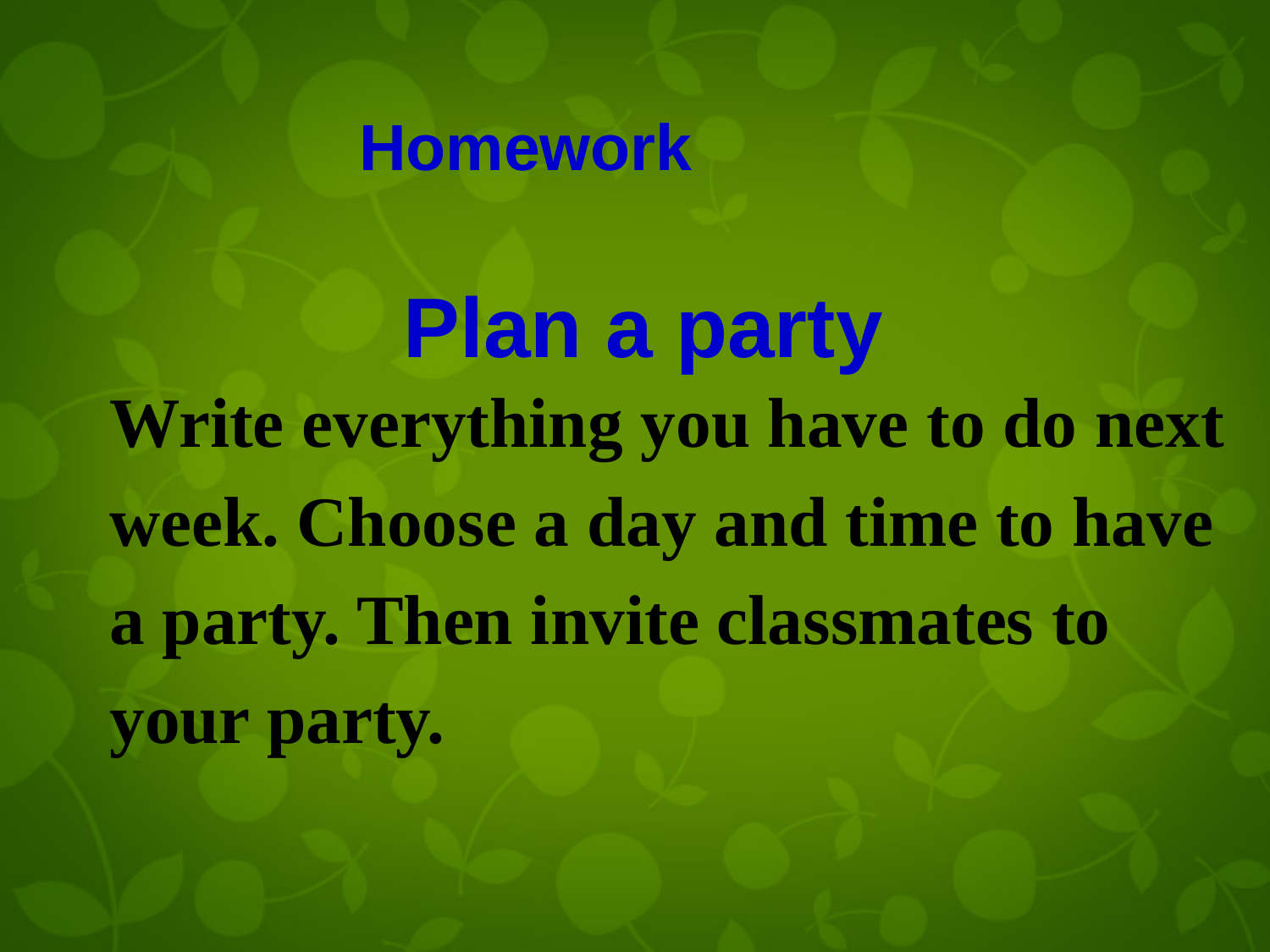

Homework
Plan a party
Write everything you have to do next
week. Choose a day and time to have
a party. Then invite classmates to
your party.